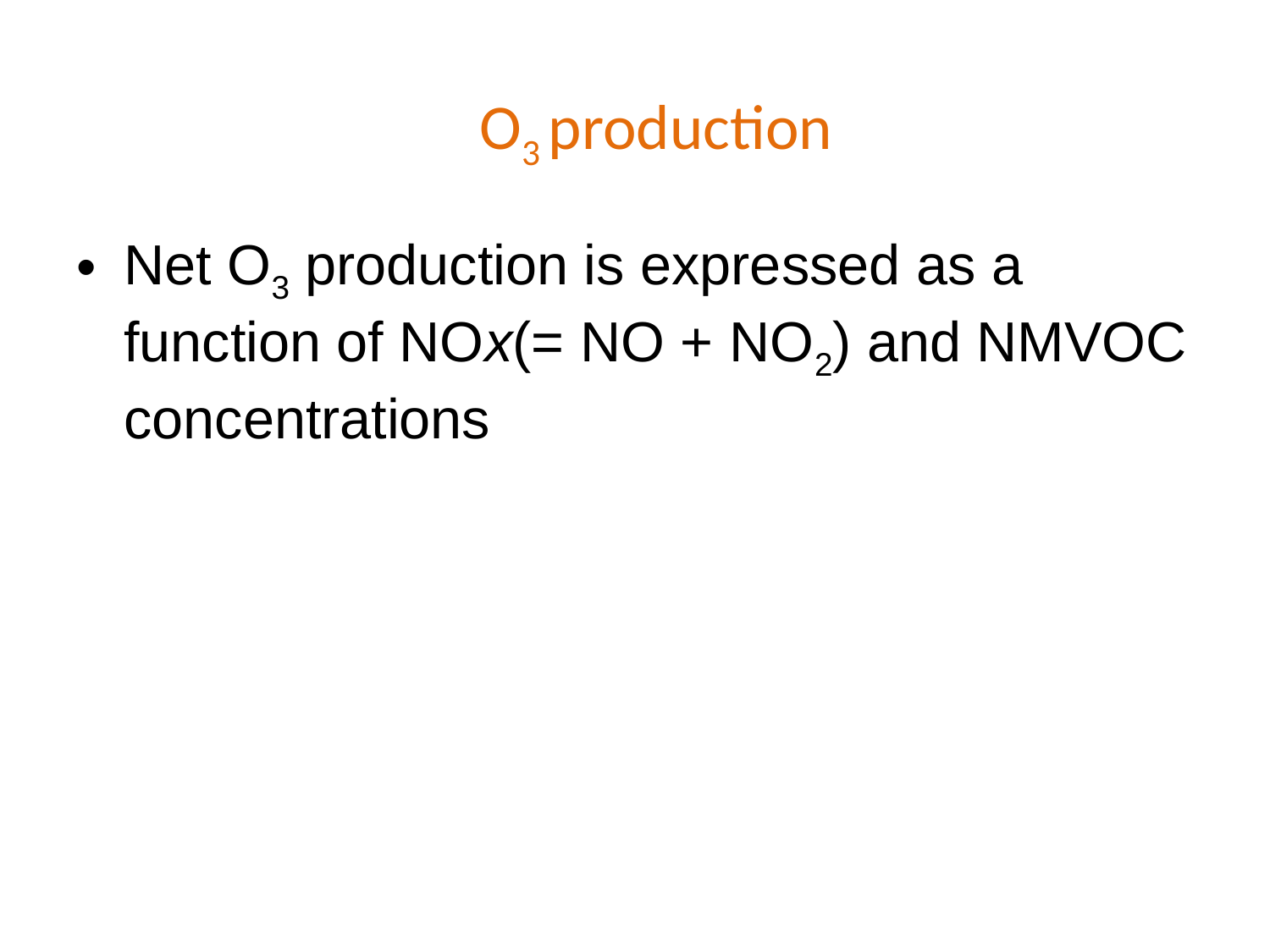

# O3 production
Net O3 production is expressed as a function of NOx(= NO + NO2) and NMVOC concentrations